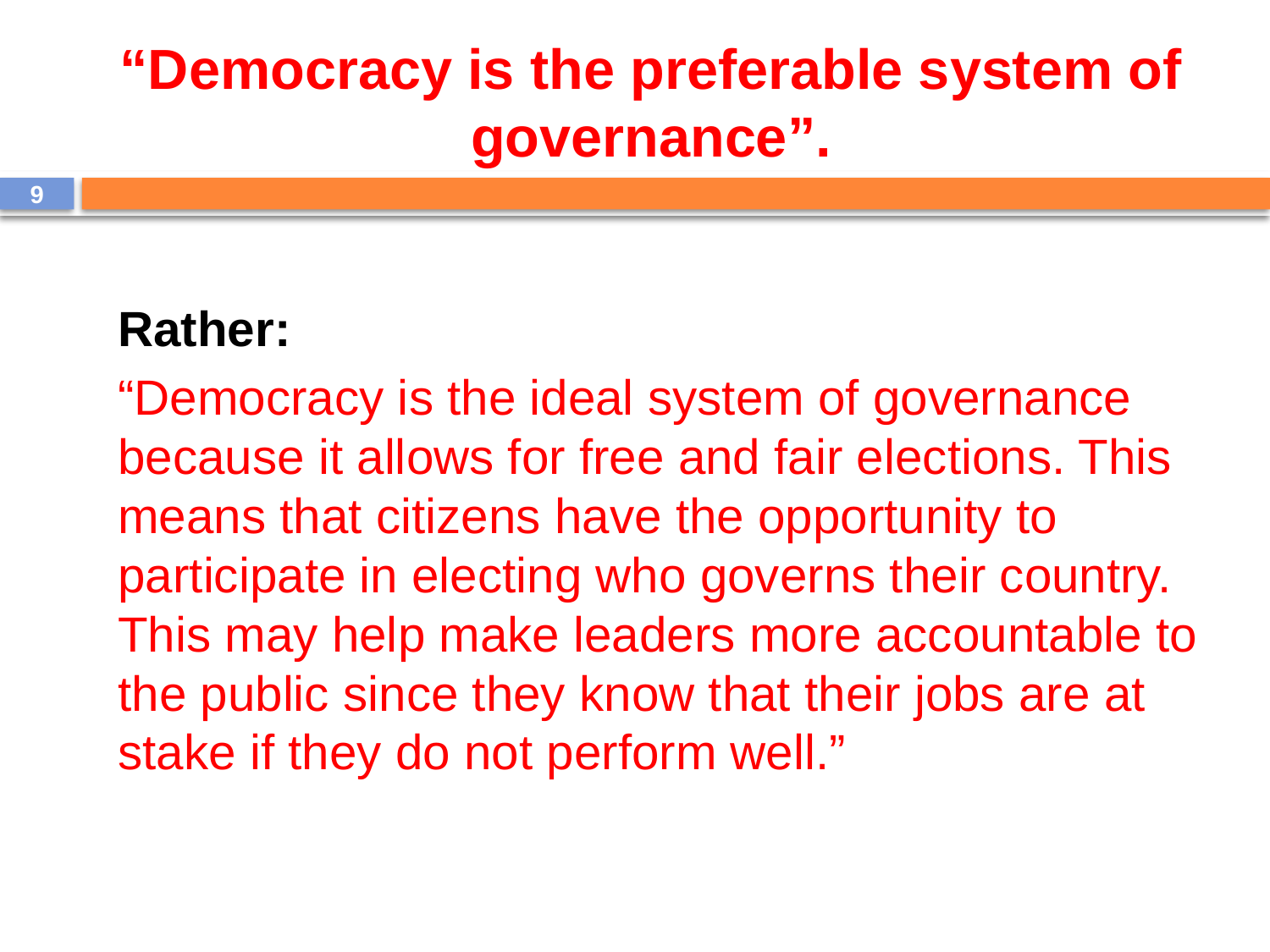

# “Democracy is the preferable system of governance”.
9

Rather:
“Democracy is the ideal system of governance because it allows for free and fair elections. This means that citizens have the opportunity to participate in electing who governs their country. This may help make leaders more accountable to the public since they know that their jobs are at stake if they do not perform well.”